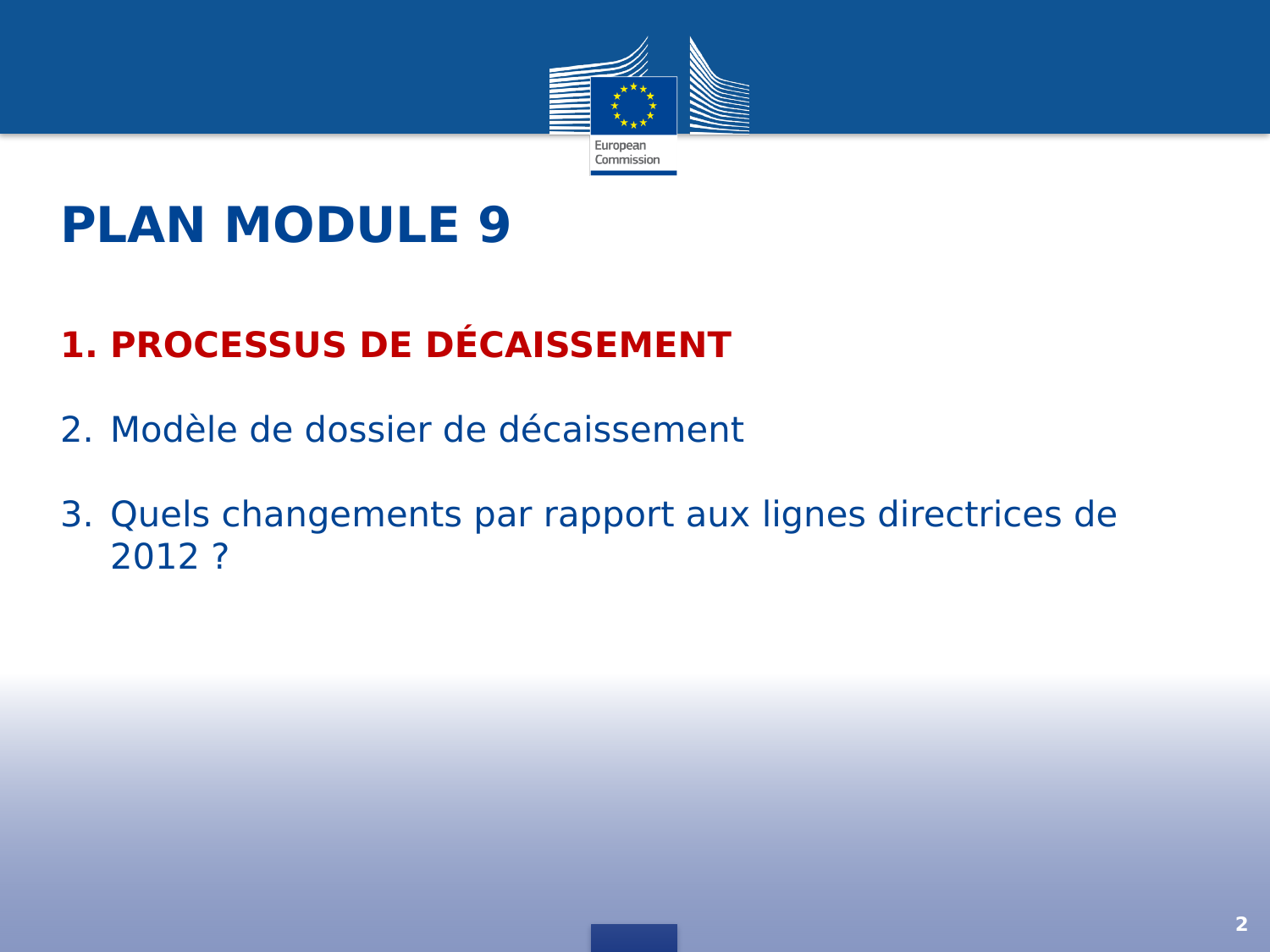

# Plan Module 9
Processus de décaissement
Modèle de dossier de décaissement
Quels changements par rapport aux lignes directrices de 2012 ?

2